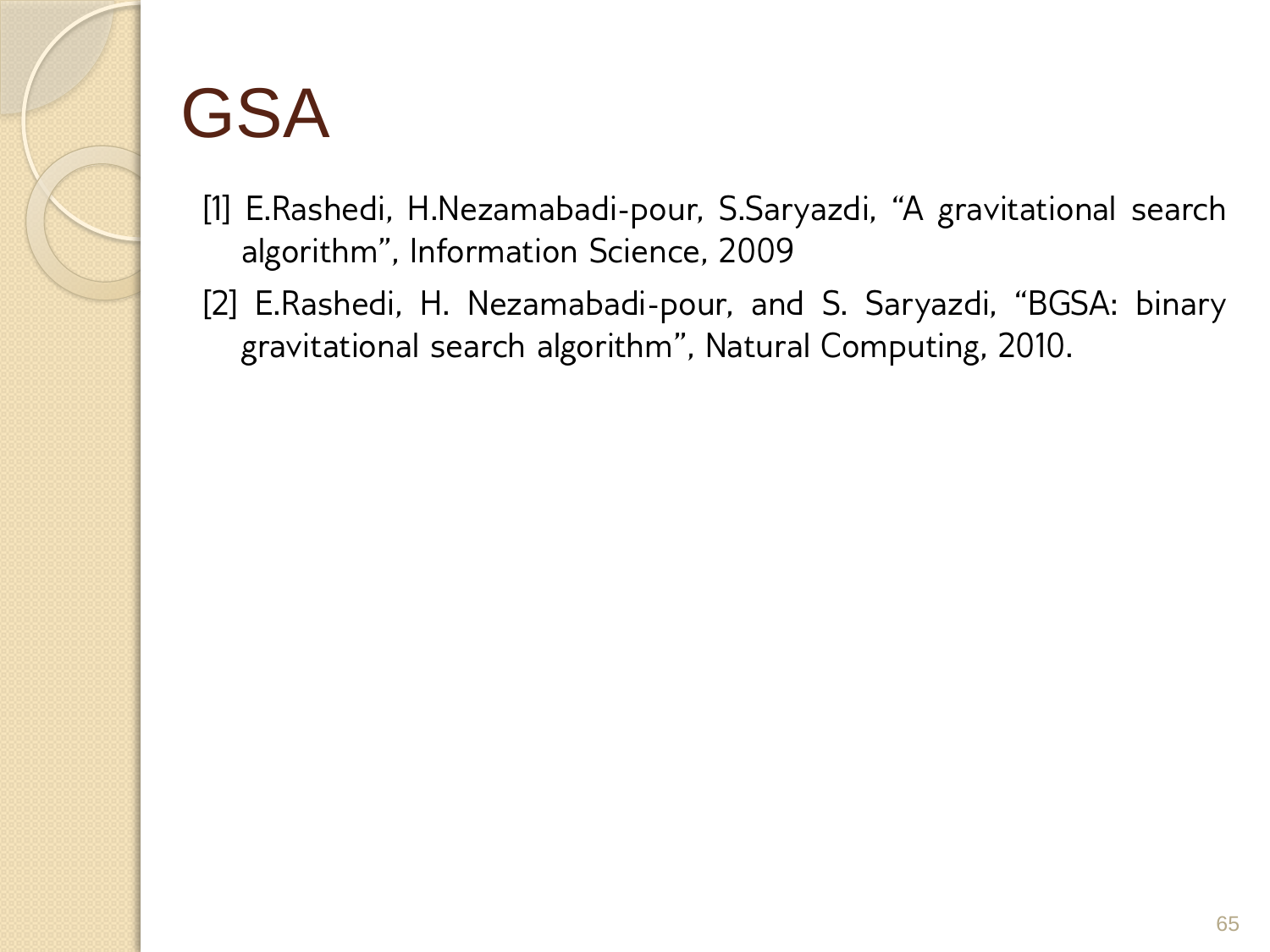

# GSA
[1] E.Rashedi, H.Nezamabadi-pour, S.Saryazdi, “A gravitational search algorithm”, Information Science, 2009
[2] E.Rashedi, H. Nezamabadi-pour, and S. Saryazdi, “BGSA: binary gravitational search algorithm”, Natural Computing, 2010.
65